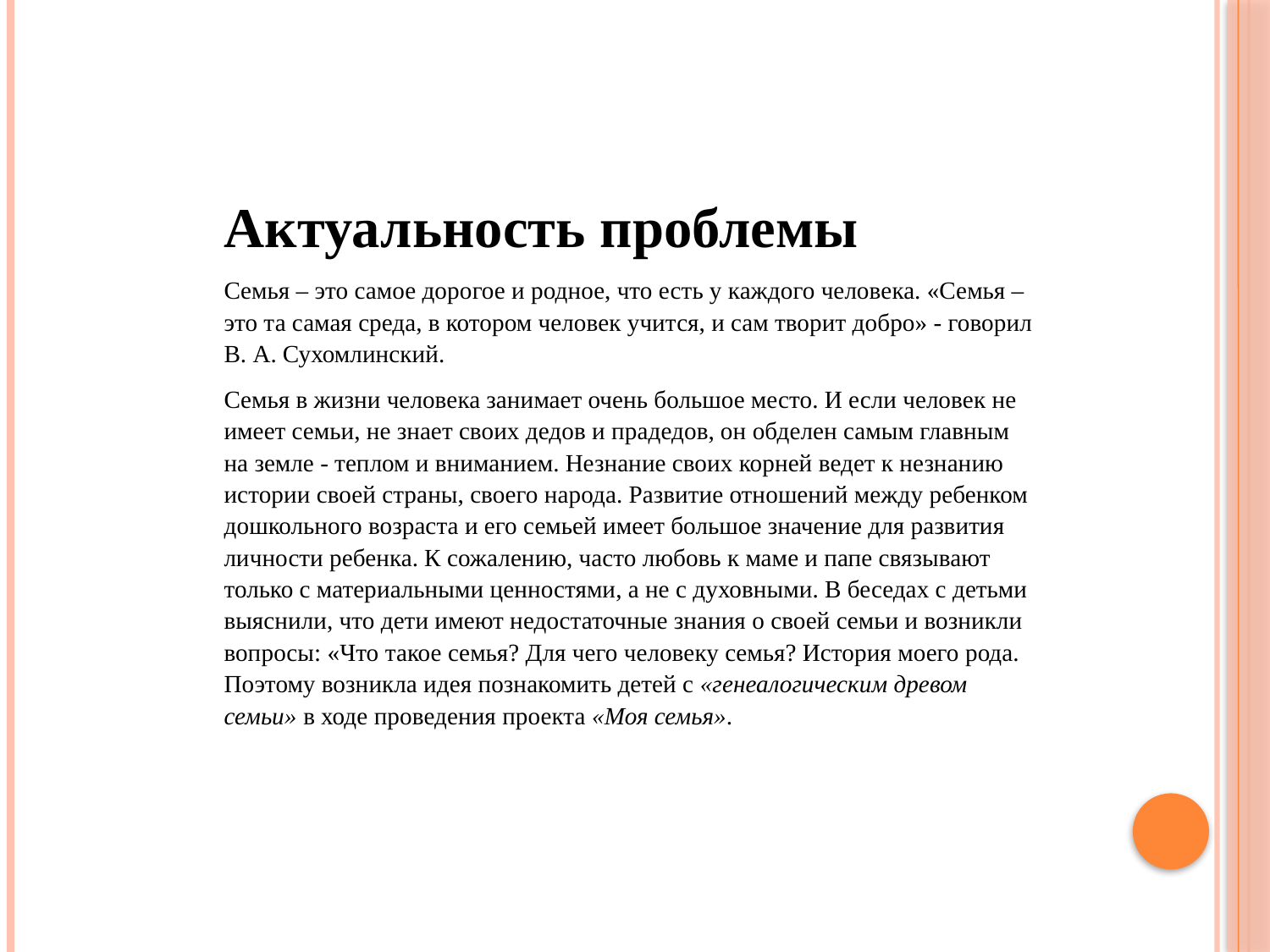

Актуальность проблемы
Семья – это самое дорогое и родное, что есть у каждого человека. «Семья – это та самая среда, в котором человек учится, и сам творит добро» - говорил В. А. Сухомлинский.
Семья в жизни человека занимает очень большое место. И если человек не имеет семьи, не знает своих дедов и прадедов, он обделен самым главным на земле - теплом и вниманием. Незнание своих корней ведет к незнанию истории своей страны, своего народа. Развитие отношений между ребенком дошкольного возраста и его семьей имеет большое значение для развития личности ребенка. К сожалению, часто любовь к маме и папе связывают только с материальными ценностями, а не с духовными. В беседах с детьми выяснили, что дети имеют недостаточные знания о своей семьи и возникли вопросы: «Что такое семья? Для чего человеку семья? История моего рода. Поэтому возникла идея познакомить детей с «генеалогическим древом семьи» в ходе проведения проекта «Моя семья».